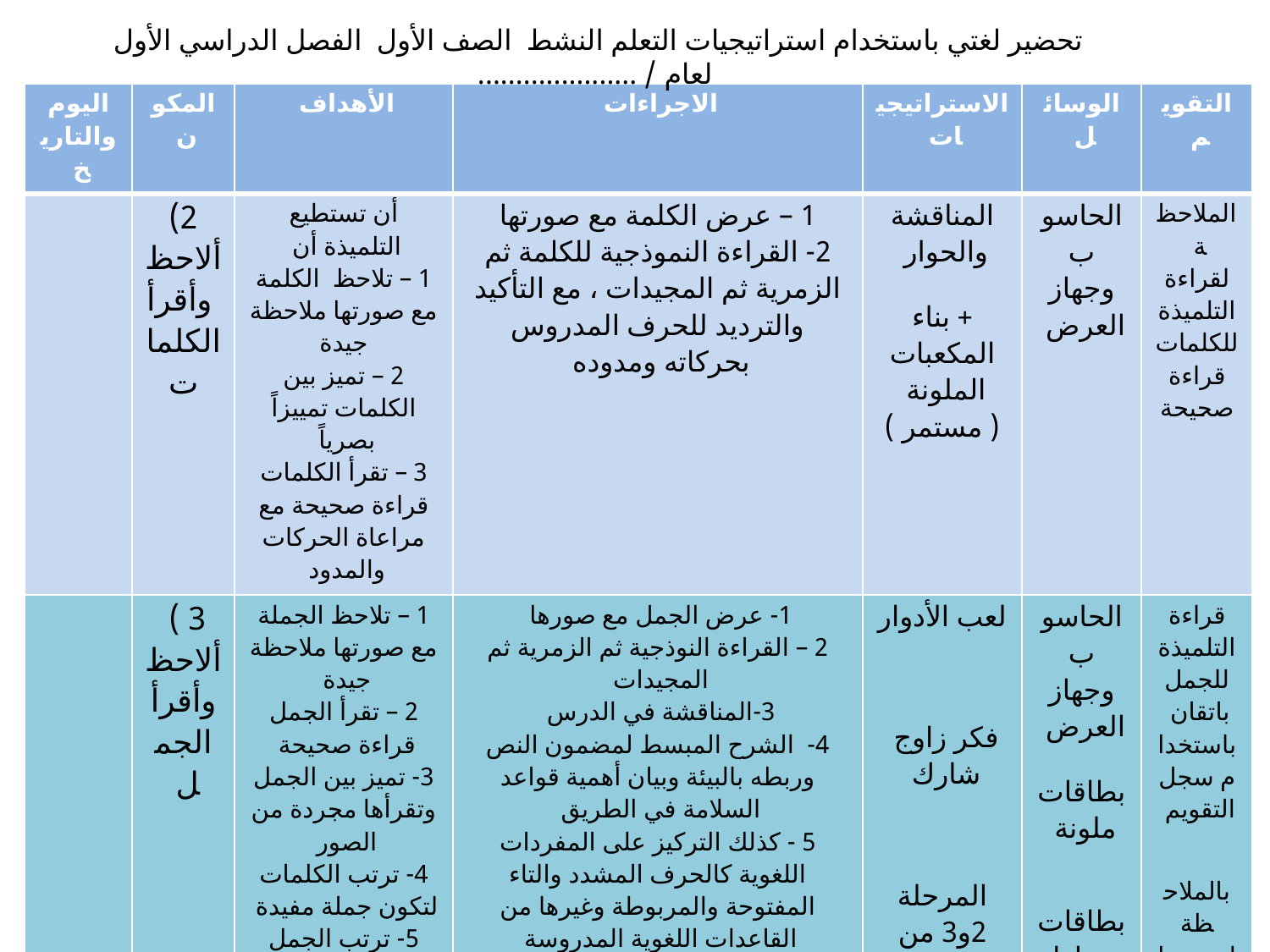

تحضير لغتي باستخدام استراتيجيات التعلم النشط  الصف الأول  الفصل الدراسي الأول  لعام / .....................

| اليوم والتاريخ | المكون | الأهداف | الاجراءات | الاستراتيجيات | الوسائل | التقويم |
| --- | --- | --- | --- | --- | --- | --- |
|  | 2) ألاحظ وأقرأ الكلمات | أن تستطيع التلميذة أن 1 – تلاحظ الكلمة مع صورتها ملاحظة جيدة 2 – تميز بين الكلمات تمييزاً بصرياً 3 – تقرأ الكلمات قراءة صحيحة مع مراعاة الحركات والمدود | 1 – عرض الكلمة مع صورتها 2- القراءة النموذجية للكلمة ثم الزمرية ثم المجيدات ، مع التأكيد والترديد للحرف المدروس بحركاته ومدوده | المناقشة والحوار + بناء المكعبات الملونة ( مستمر ) | الحاسوب وجهاز العرض | الملاحظة لقراءة التلميذة للكلمات قراءة صحيحة |
|  | 3 ) ألاحظ وأقرأ الجمل | 1 – تلاحظ الجملة مع صورتها ملاحظة جيدة 2 – تقرأ الجمل قراءة صحيحة 3- تميز بين الجمل وتقرأها مجردة من الصور 4- ترتب الكلمات لتكون جملة مفيدة 5- ترتب الجمل لتكون النص ترتيبا صحيحا 6- تكتشف الحرف في الكلمات بمواضعه المختلفة 7- تحب أسرتها وتحترمها وتشعر بالانتماء لها | 1- عرض الجمل مع صورها 2 – القراءة النوذجية ثم الزمرية ثم المجيدات 3-المناقشة في الدرس 4- الشرح المبسط لمضمون النص وربطه بالبيئة وبيان أهمية قواعد السلامة في الطريق 5 - كذلك التركيز على المفردات اللغوية كالحرف المشدد والتاء المفتوحة والمربوطة وغيرها من القاعدات اللغوية المدروسة 6 – تغيير مكان الجمل وقراءتها من قبل التلميذات 7- إعادة ترتيب الجمل ثم قراءتها من قبل التلميذات 8- وضع دائرة على الحرف المدروس والتركيز على نطقه بالحركات والمدود 9- تحليل جملة إلى كلمات ثم إعادة ترتيبها من قبل التلميذات | لعب الأدوار فكر زاوج شارك المرحلة 2و3 من التدريس التبادلي | الحاسوب وجهاز العرض بطاقات ملونة بطاقات مغناطيسية | قراءة التلميذة للجمل باتقان باستخدام سجل التقويم بالملاحظة لتمييزها للمفردات اللغوية و تحليلها الجمل إلى كلمات |